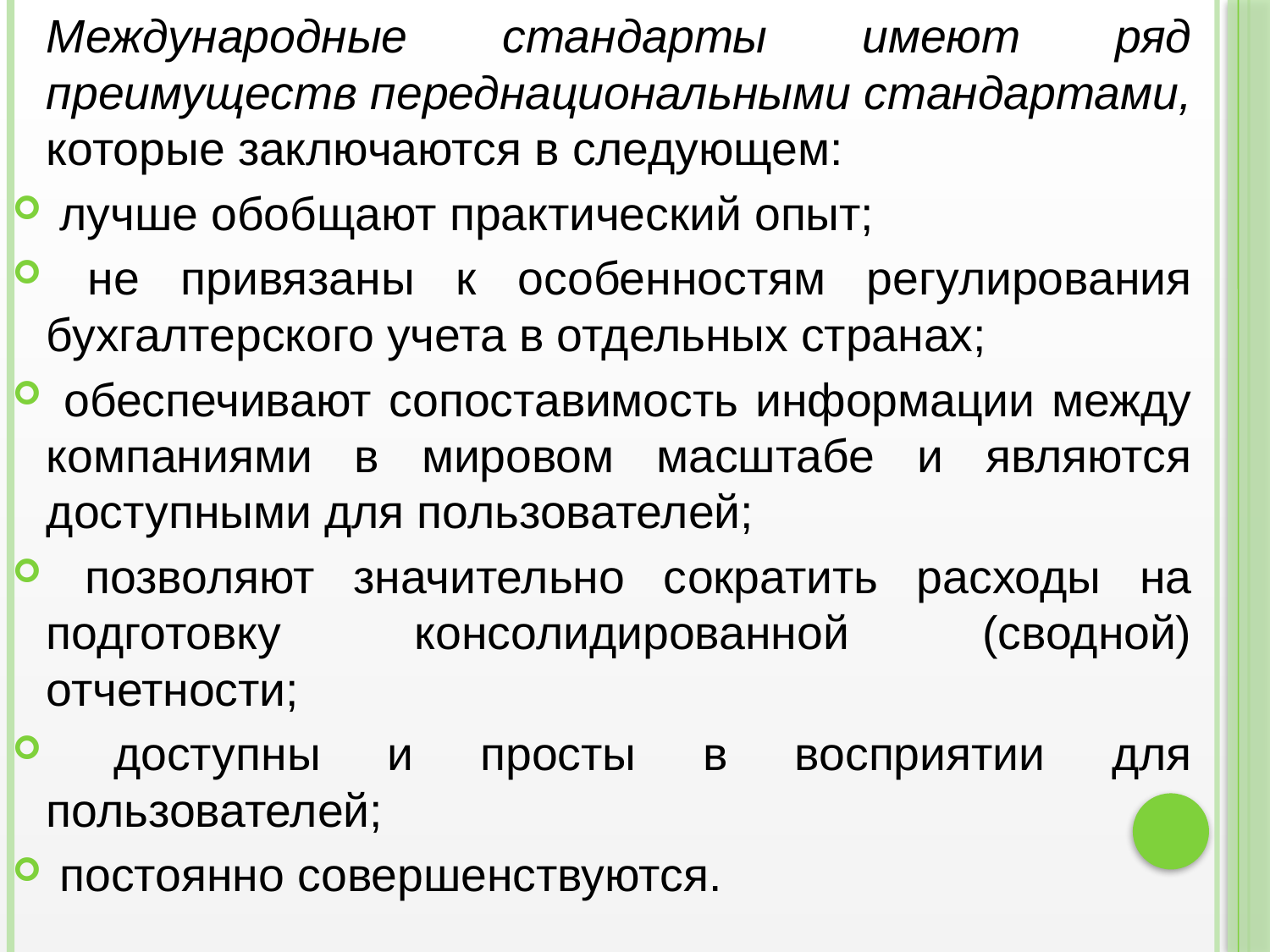

Международные стандарты имеют ряд преимуществ переднациональными стандартами, которые заключаются в следующем:
 лучше обобщают практический опыт;
 не привязаны к особенностям регулирования бухгалтерского учета в отдельных странах;
 обеспечивают сопоставимость информации между компаниями в мировом масштабе и являются доступными для пользователей;
 позволяют значительно сократить расходы на подготовку консолидированной (сводной) отчетности;
 доступны и просты в восприятии для пользователей;
 постоянно совершенствуются.